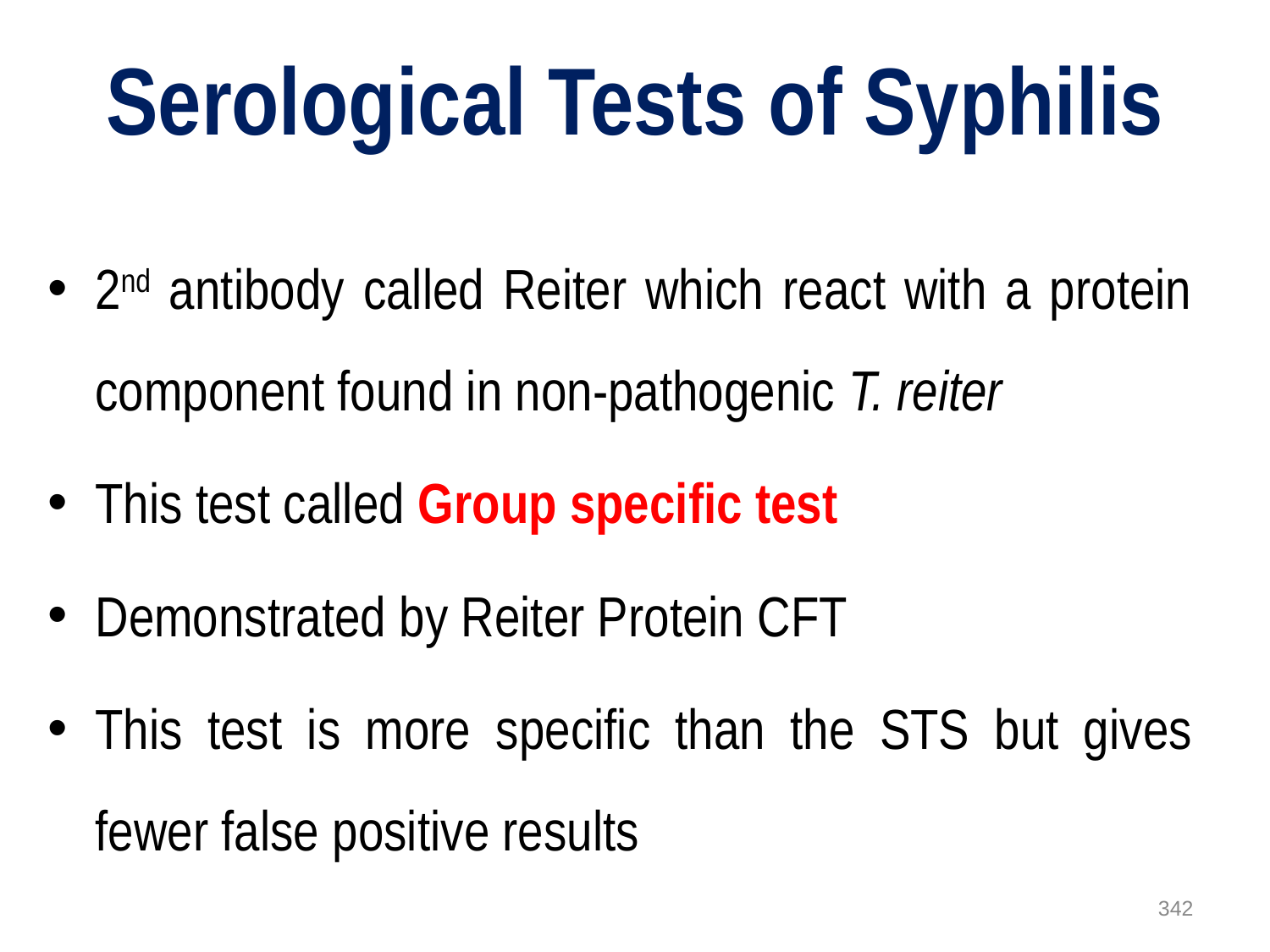

# Serological Tests of Syphilis
2nd antibody called Reiter which react with a protein component found in non-pathogenic T. reiter
This test called Group specific test
Demonstrated by Reiter Protein CFT
This test is more specific than the STS but gives fewer false positive results

342